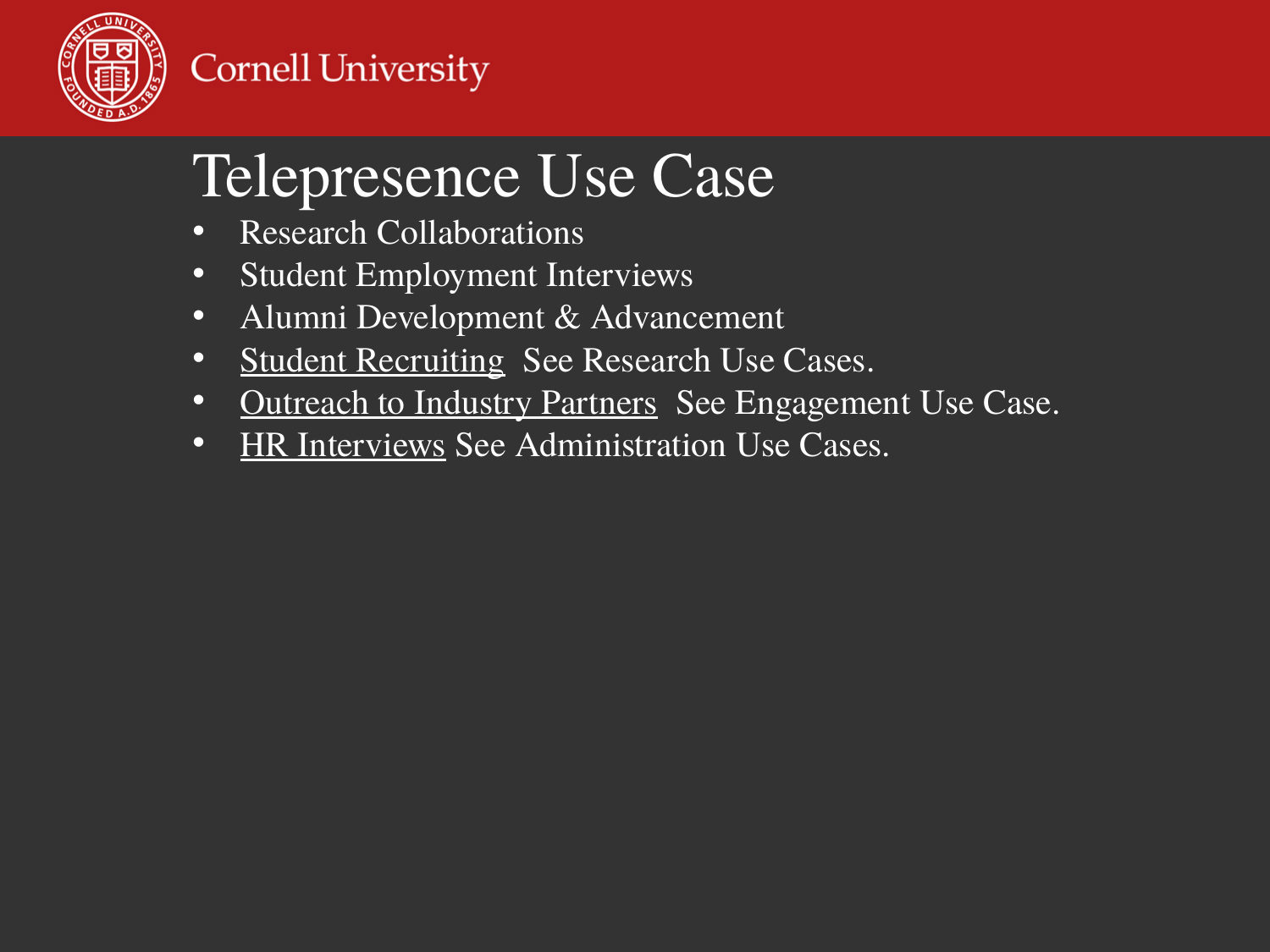

Telepresence Use Case
Research Collaborations
Student Employment Interviews
Alumni Development & Advancement
Student Recruiting  See Research Use Cases.
Outreach to Industry Partners  See Engagement Use Case.
HR Interviews See Administration Use Cases.